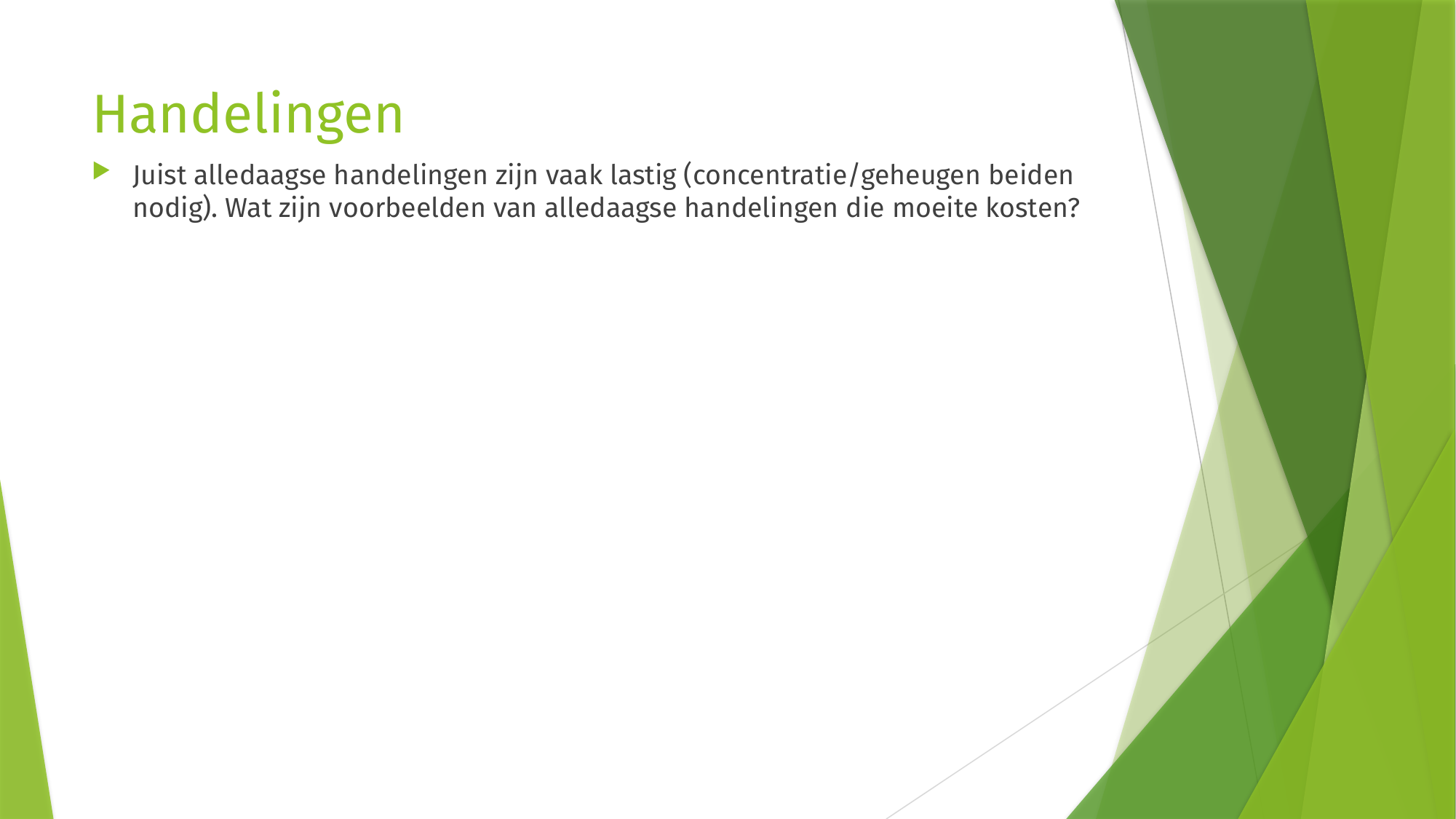

# Handelingen
Juist alledaagse handelingen zijn vaak lastig (concentratie/geheugen beiden nodig). Wat zijn voorbeelden van alledaagse handelingen die moeite kosten?